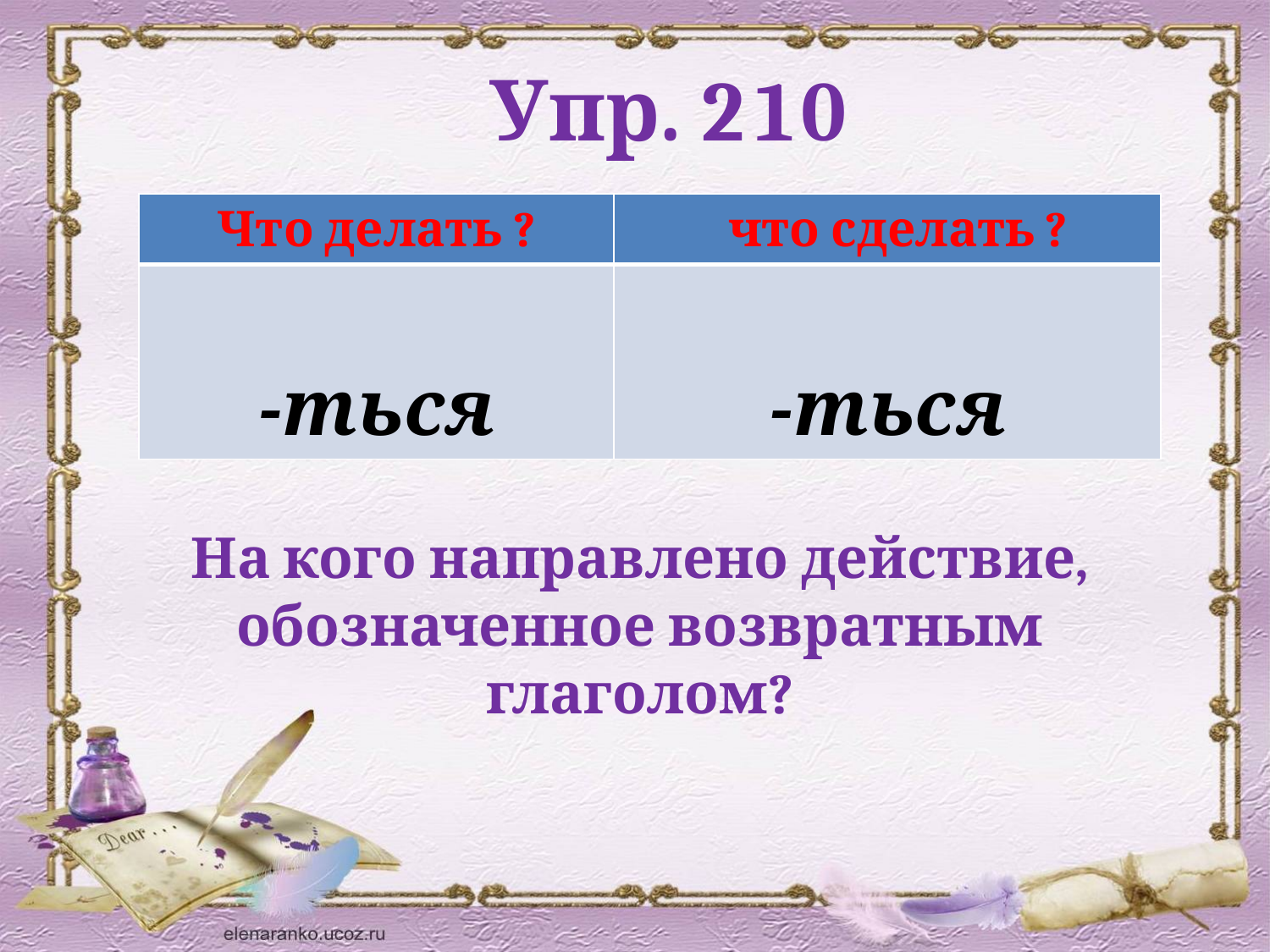

Упр. 210
| Что делать ? | что сделать ? |
| --- | --- |
| -ться | -ться |
На кого направлено действие, обозначенное возвратным глаголом?